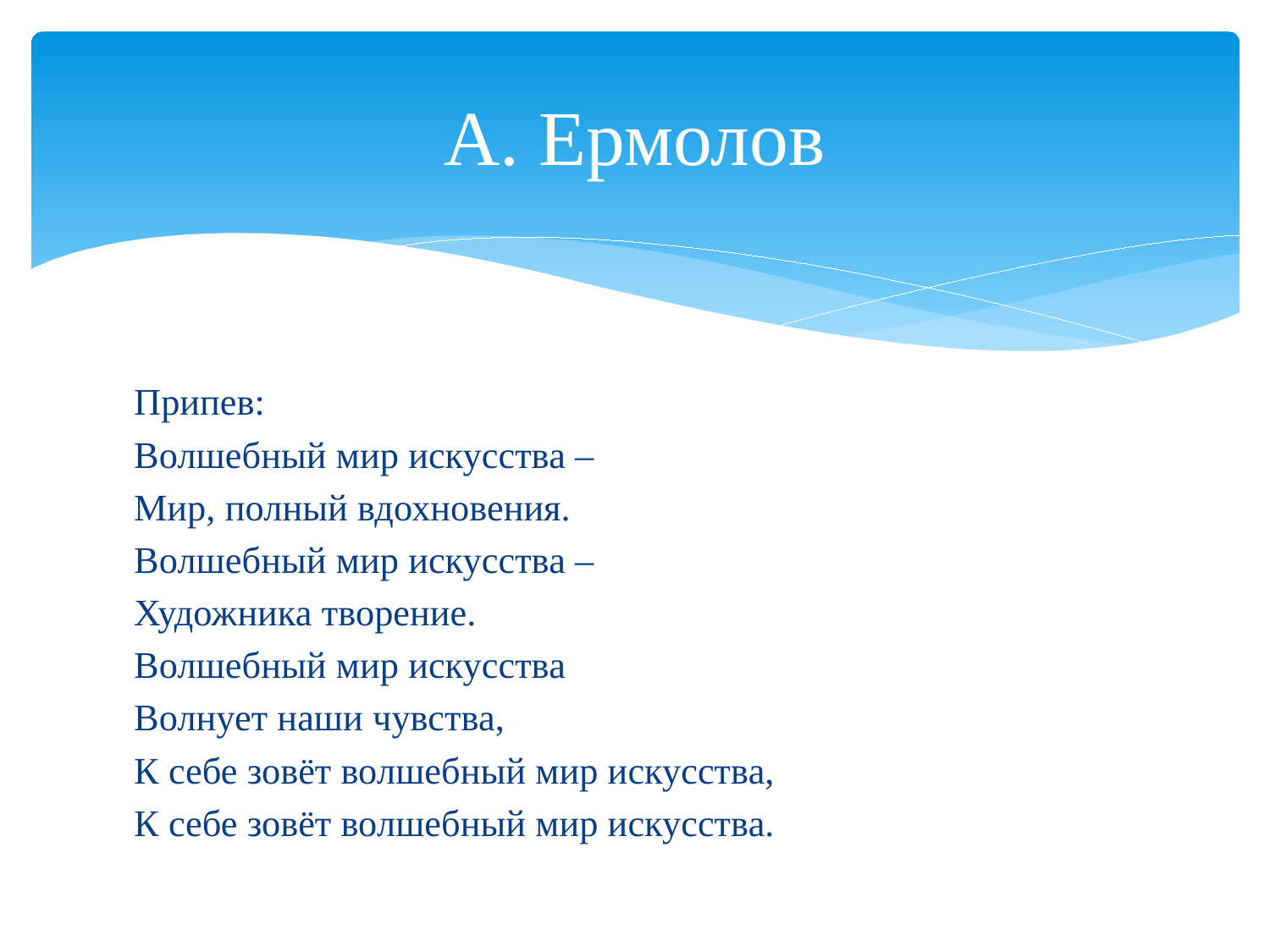

# А. Ермолов
Припев:
Волшебный мир искусства –
Мир, полный вдохновения.
Волшебный мир искусства –
Художника творение.
Волшебный мир искусства
Волнует наши чувства,
К себе зовёт волшебный мир искусства,
К себе зовёт волшебный мир искусства.